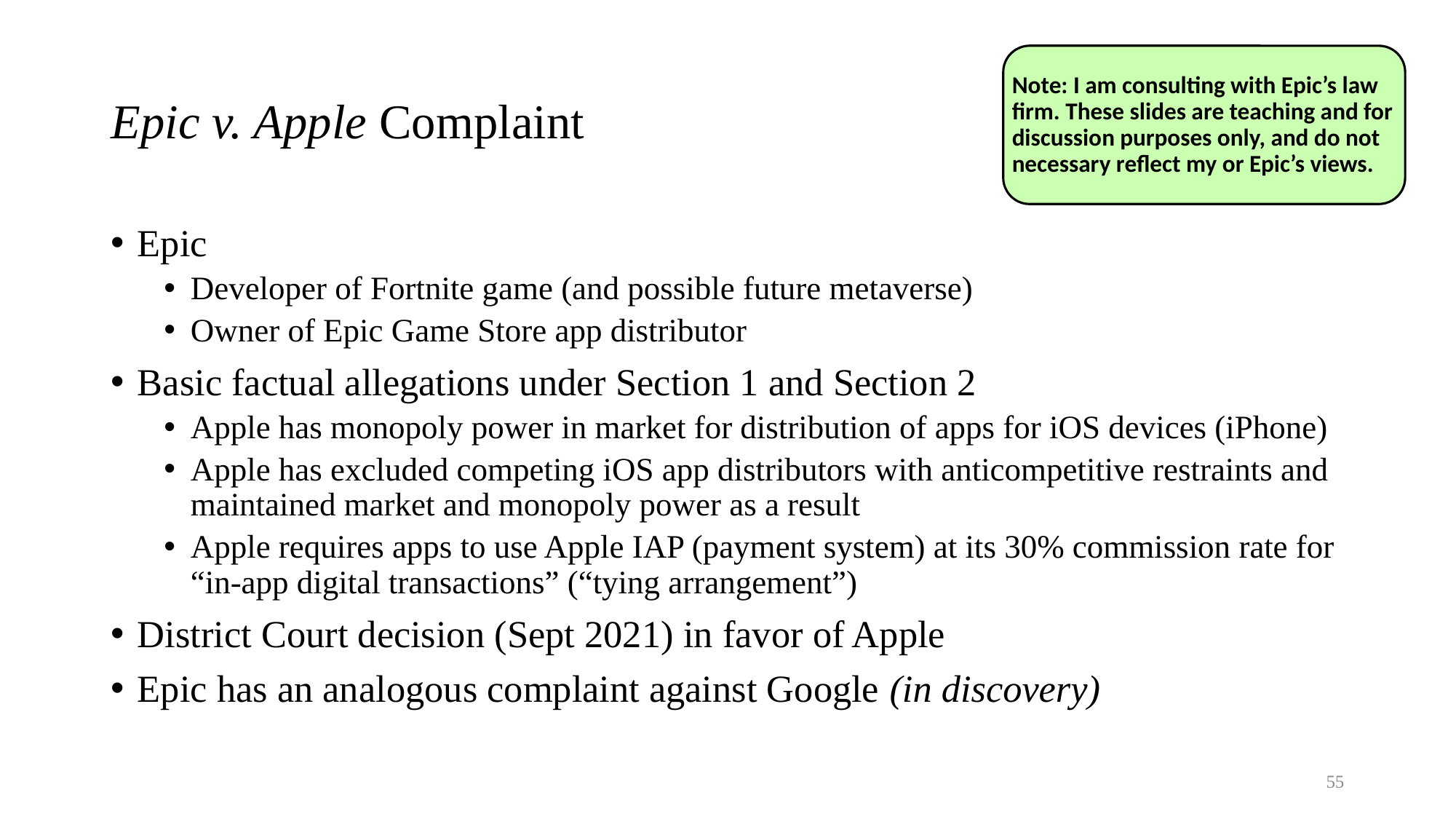

# Epic v. Apple Complaint
Note: I am consulting with Epic’s law firm. These slides are teaching and for discussion purposes only, and do not necessary reflect my or Epic’s views.
Epic
Developer of Fortnite game (and possible future metaverse)
Owner of Epic Game Store app distributor
Basic factual allegations under Section 1 and Section 2
Apple has monopoly power in market for distribution of apps for iOS devices (iPhone)
Apple has excluded competing iOS app distributors with anticompetitive restraints and maintained market and monopoly power as a result
Apple requires apps to use Apple IAP (payment system) at its 30% commission rate for “in-app digital transactions” (“tying arrangement”)
District Court decision (Sept 2021) in favor of Apple
Epic has an analogous complaint against Google (in discovery)
55